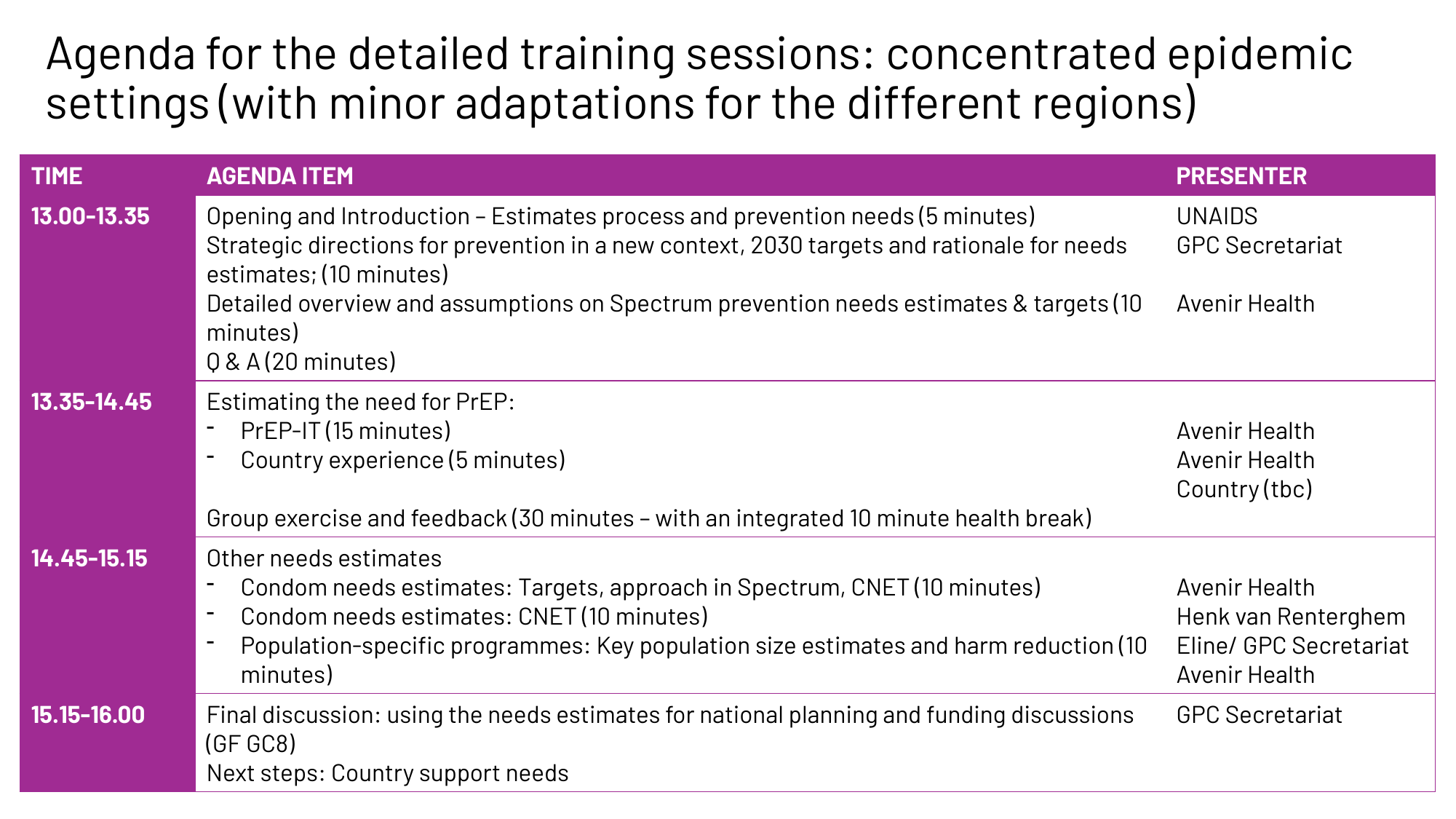

# Agenda for the detailed training sessions: concentrated epidemic settings (with minor adaptations for the different regions)
| TIME | AGENDA ITEM | PRESENTER |
| --- | --- | --- |
| 13.00-13.35 | Opening and Introduction – Estimates process and prevention needs (5 minutes) Strategic directions for prevention in a new context, 2030 targets and rationale for needs estimates; (10 minutes) Detailed overview and assumptions on Spectrum prevention needs estimates & targets (10 minutes) Q & A (20 minutes) | UNAIDS GPC Secretariat Avenir Health |
| 13.35-14.45 | Estimating the need for PrEP: PrEP-IT (15 minutes) Country experience (5 minutes) Group exercise and feedback (30 minutes – with an integrated 10 minute health break) | Avenir Health Avenir Health Country (tbc) |
| 14.45-15.15 | Other needs estimates Condom needs estimates: Targets, approach in Spectrum, CNET (10 minutes) Condom needs estimates: CNET (10 minutes) Population-specific programmes: Key population size estimates and harm reduction (10 minutes) | Avenir Health Henk van Renterghem Eline/ GPC Secretariat Avenir Health |
| 15.15-16.00 | Final discussion: using the needs estimates for national planning and funding discussions (GF GC8) Next steps: Country support needs | GPC Secretariat |